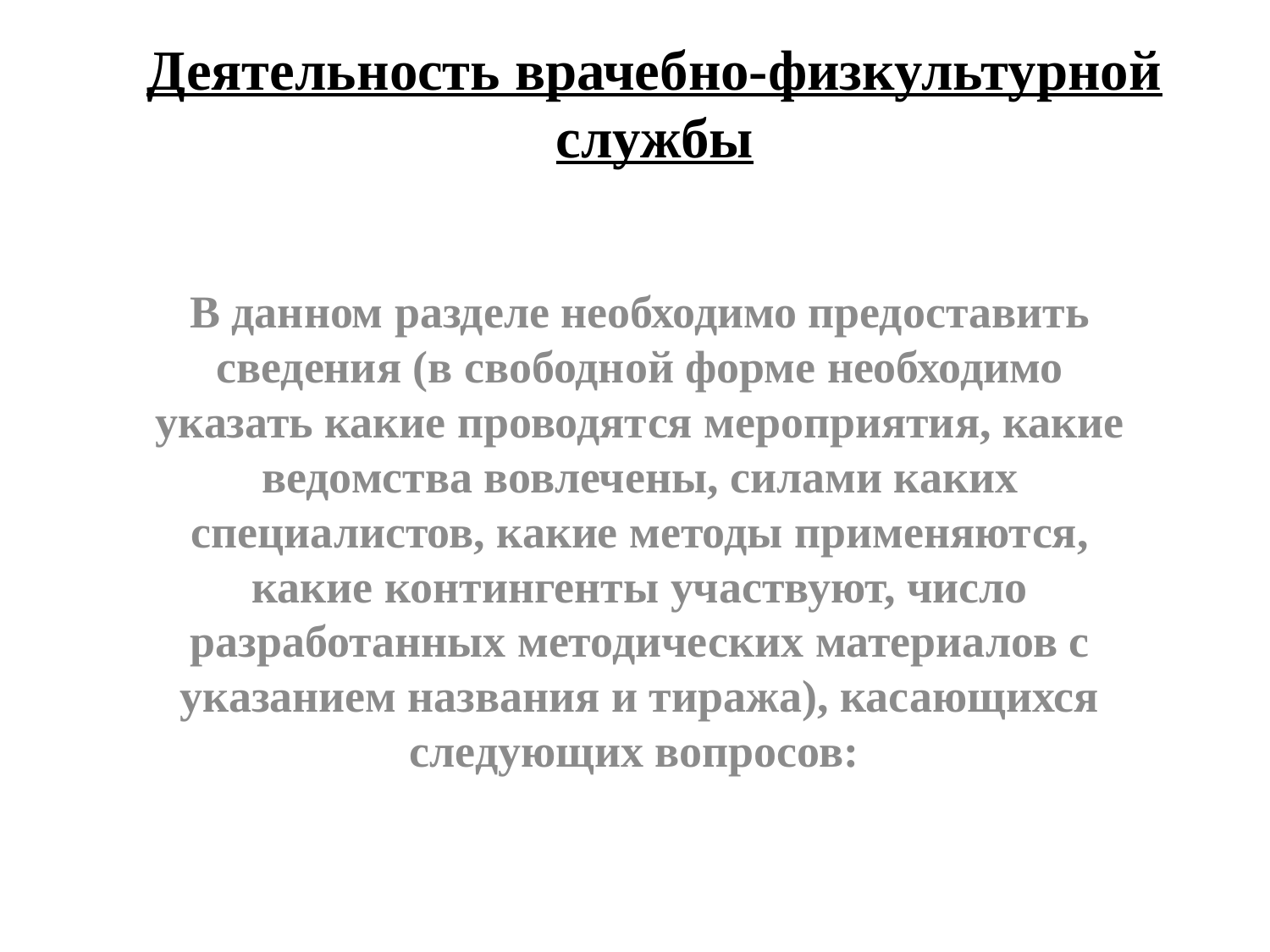

# Деятельность врачебно-физкультурной службы
В данном разделе необходимо предоставить сведения (в свободной форме необходимо указать какие проводятся мероприятия, какие ведомства вовлечены, силами каких специалистов, какие методы применяются, какие контингенты участвуют, число разработанных методических материалов с указанием названия и тиража), касающихся следующих вопросов: